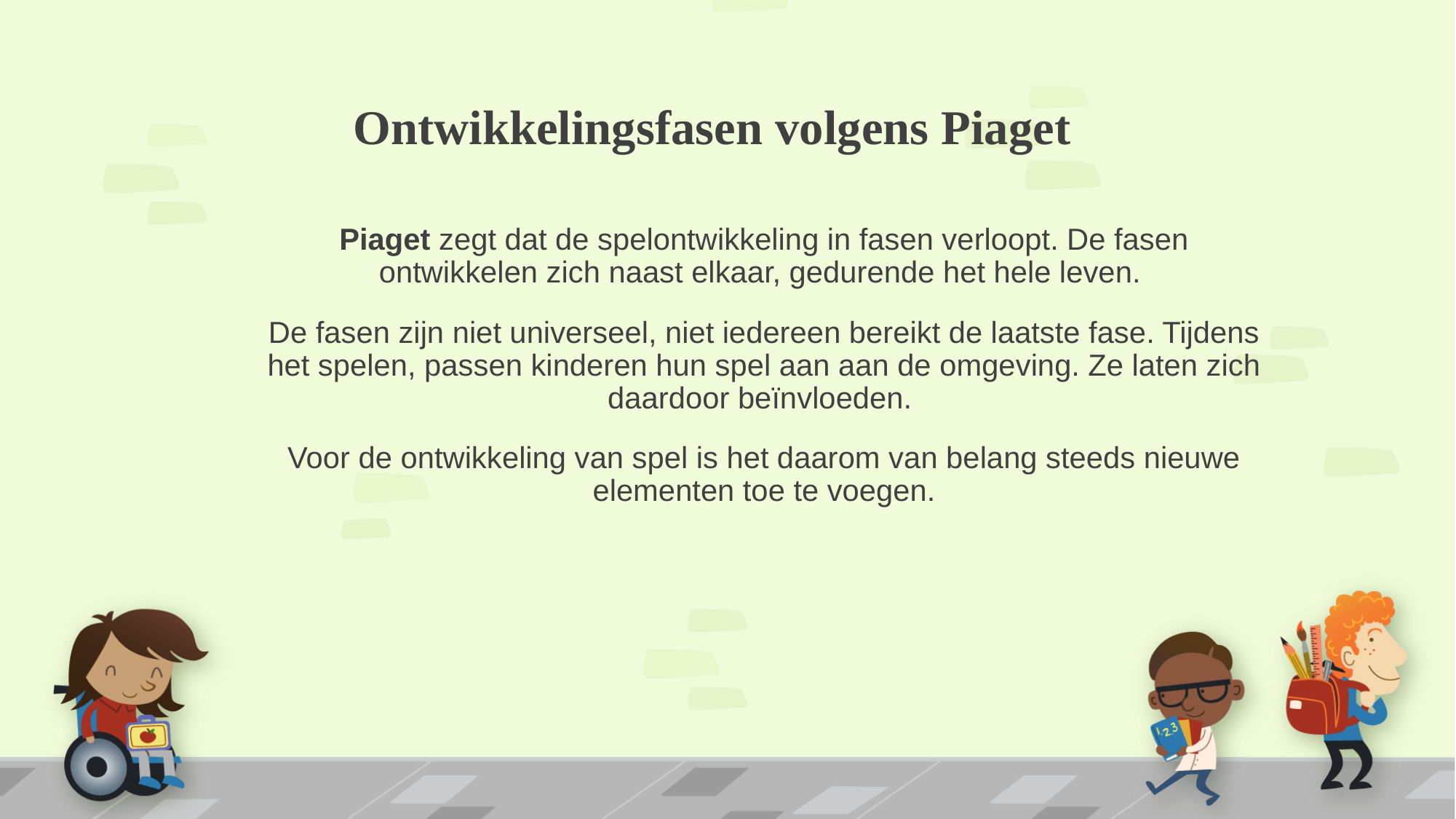

# Ontwikkelingsfasen volgens Piaget
Piaget zegt dat de spelontwikkeling in fasen verloopt. De fasen ontwikkelen zich naast elkaar, gedurende het hele leven.
De fasen zijn niet universeel, niet iedereen bereikt de laatste fase. Tijdens het spelen, passen kinderen hun spel aan aan de omgeving. Ze laten zich daardoor beïnvloeden.
Voor de ontwikkeling van spel is het daarom van belang steeds nieuwe elementen toe te voegen.